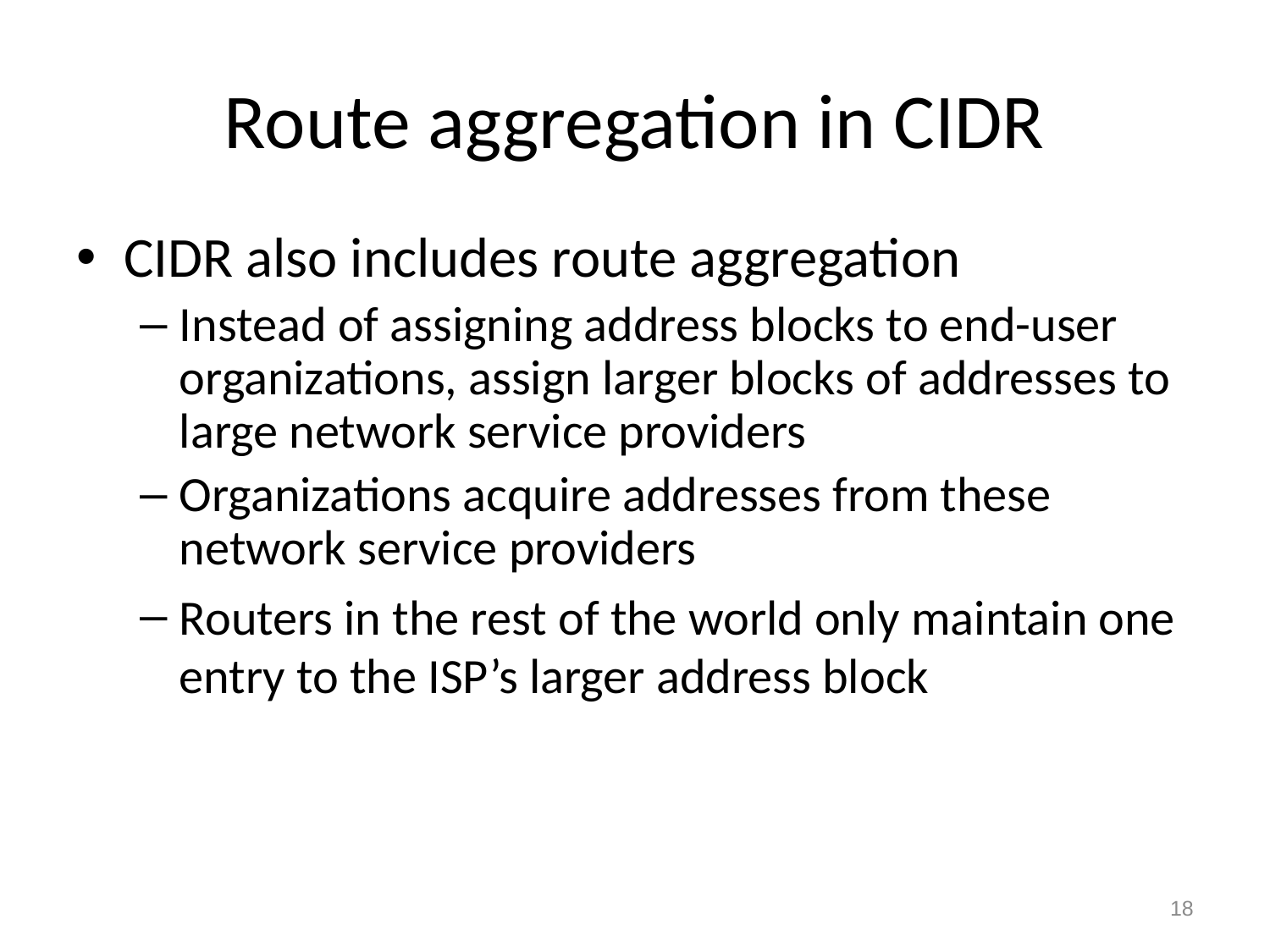

# Route aggregation in CIDR
CIDR also includes route aggregation
Instead of assigning address blocks to end-user organizations, assign larger blocks of addresses to large network service providers
Organizations acquire addresses from these network service providers
Routers in the rest of the world only maintain one entry to the ISP’s larger address block

18